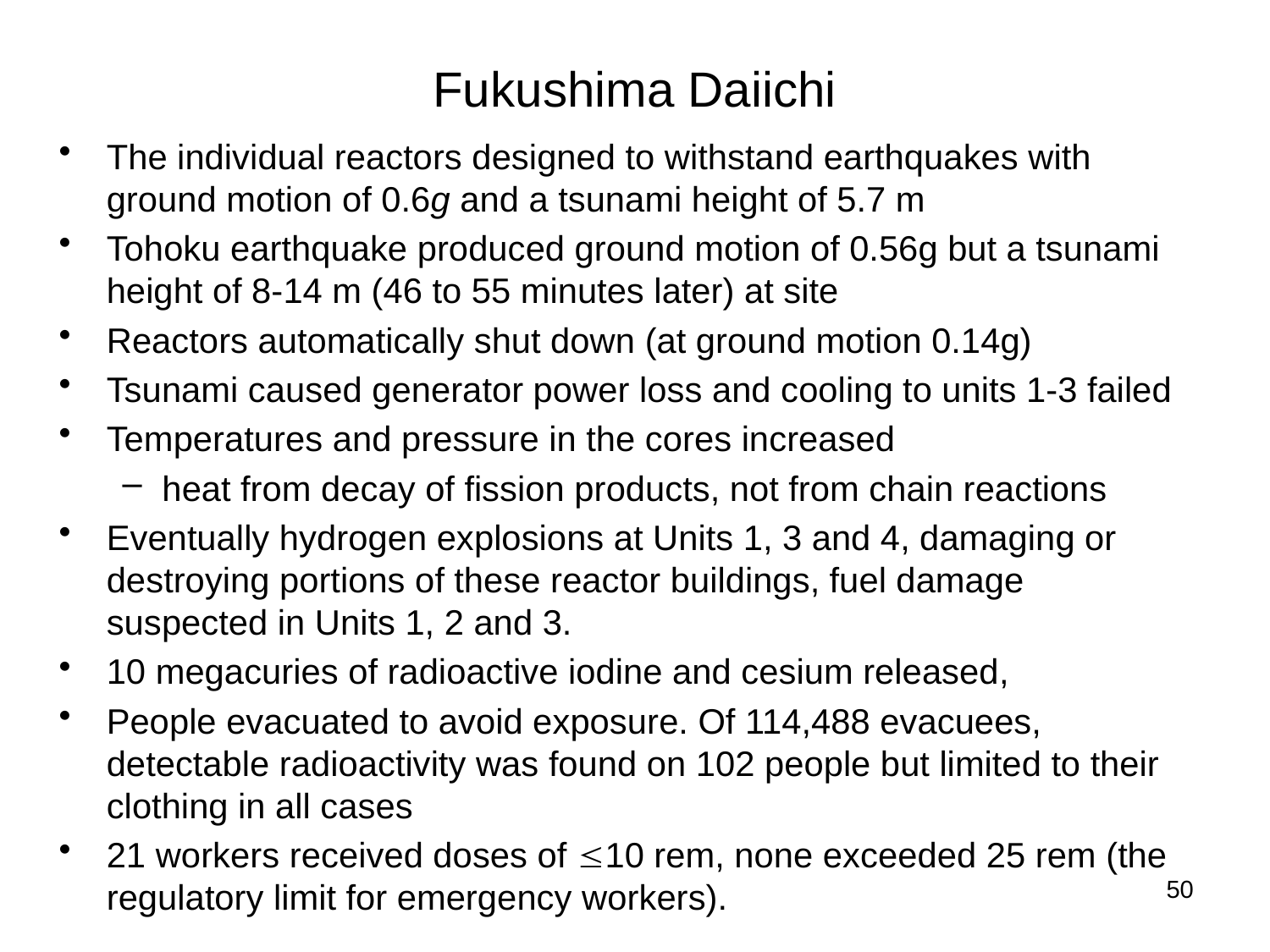

# Fukushima Daiichi
The individual reactors designed to withstand earthquakes with ground motion of 0.6g and a tsunami height of 5.7 m
Tohoku earthquake produced ground motion of 0.56g but a tsunami height of 8-14 m (46 to 55 minutes later) at site
Reactors automatically shut down (at ground motion 0.14g)
Tsunami caused generator power loss and cooling to units 1-3 failed
Temperatures and pressure in the cores increased
heat from decay of fission products, not from chain reactions
Eventually hydrogen explosions at Units 1, 3 and 4, damaging or destroying portions of these reactor buildings, fuel damage suspected in Units 1, 2 and 3.
10 megacuries of radioactive iodine and cesium released,
People evacuated to avoid exposure. Of 114,488 evacuees, detectable radioactivity was found on 102 people but limited to their clothing in all cases
21 workers received doses of ≤10 rem, none exceeded 25 rem (the regulatory limit for emergency workers).
50